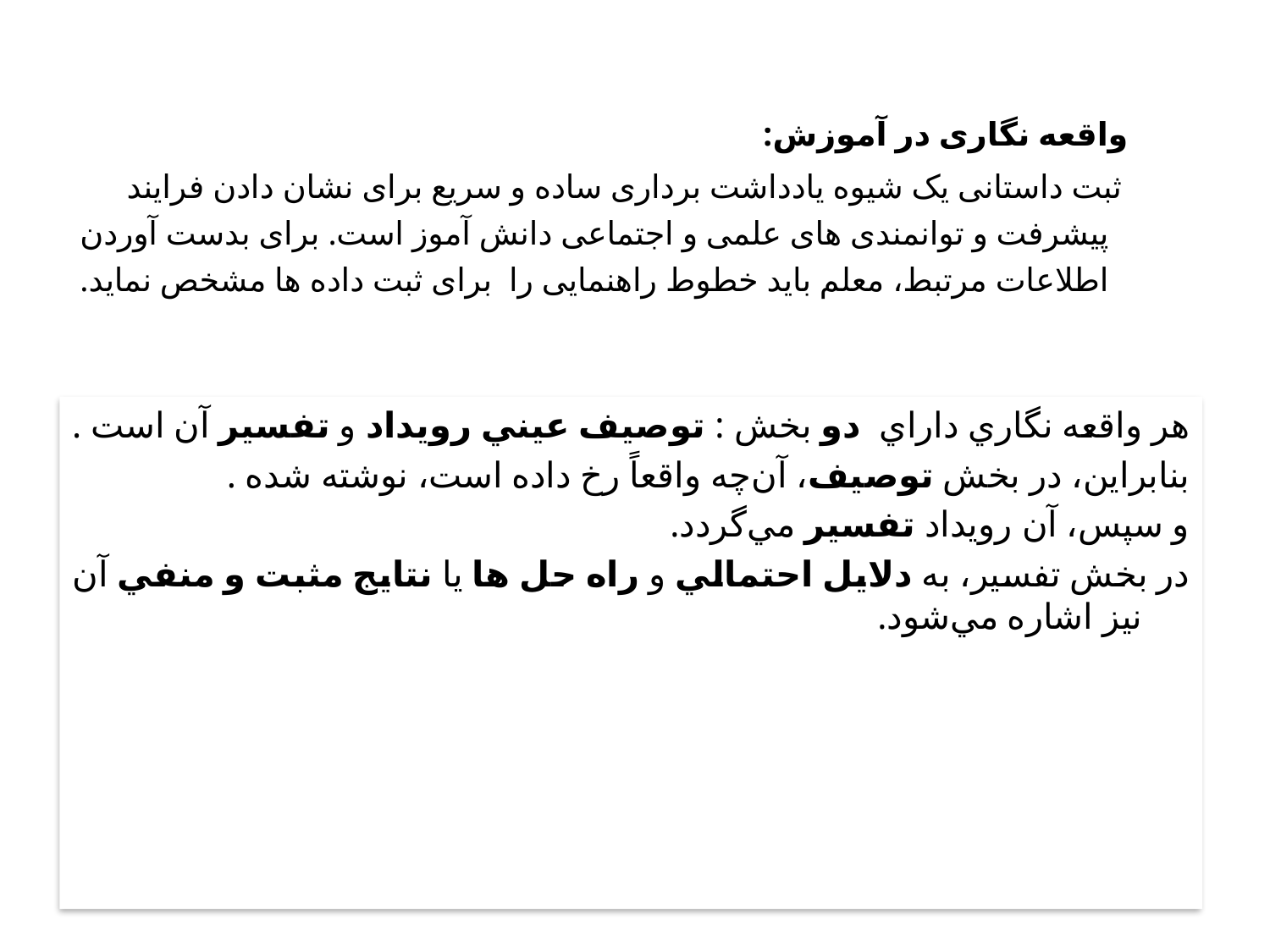

واقعه نگاری در آموزش:
   ثبت داستانی یک شیوه یادداشت برداری ساده و سریع برای نشان دادن فرایند پیشرفت و توانمندی های علمی و اجتماعی دانش آموز است. برای بدست آوردن اطلاعات مرتبط، معلم باید خطوط راهنمایی را  برای ثبت داده ها مشخص نماید.

هر واقعه نگاري داراي  دو بخش : توصيف عيني رويداد و تفسير آن است .
بنابراين، در بخش توصيف، آن‌چه واقعاً رخ داده است، نوشته شده .
و سپس، آن رويداد تفسير مي‌گردد.
در بخش تفسير، به دلايل احتمالي و راه‌ حل ها يا نتايج مثبت و منفي آن نيز اشاره مي‌شود.